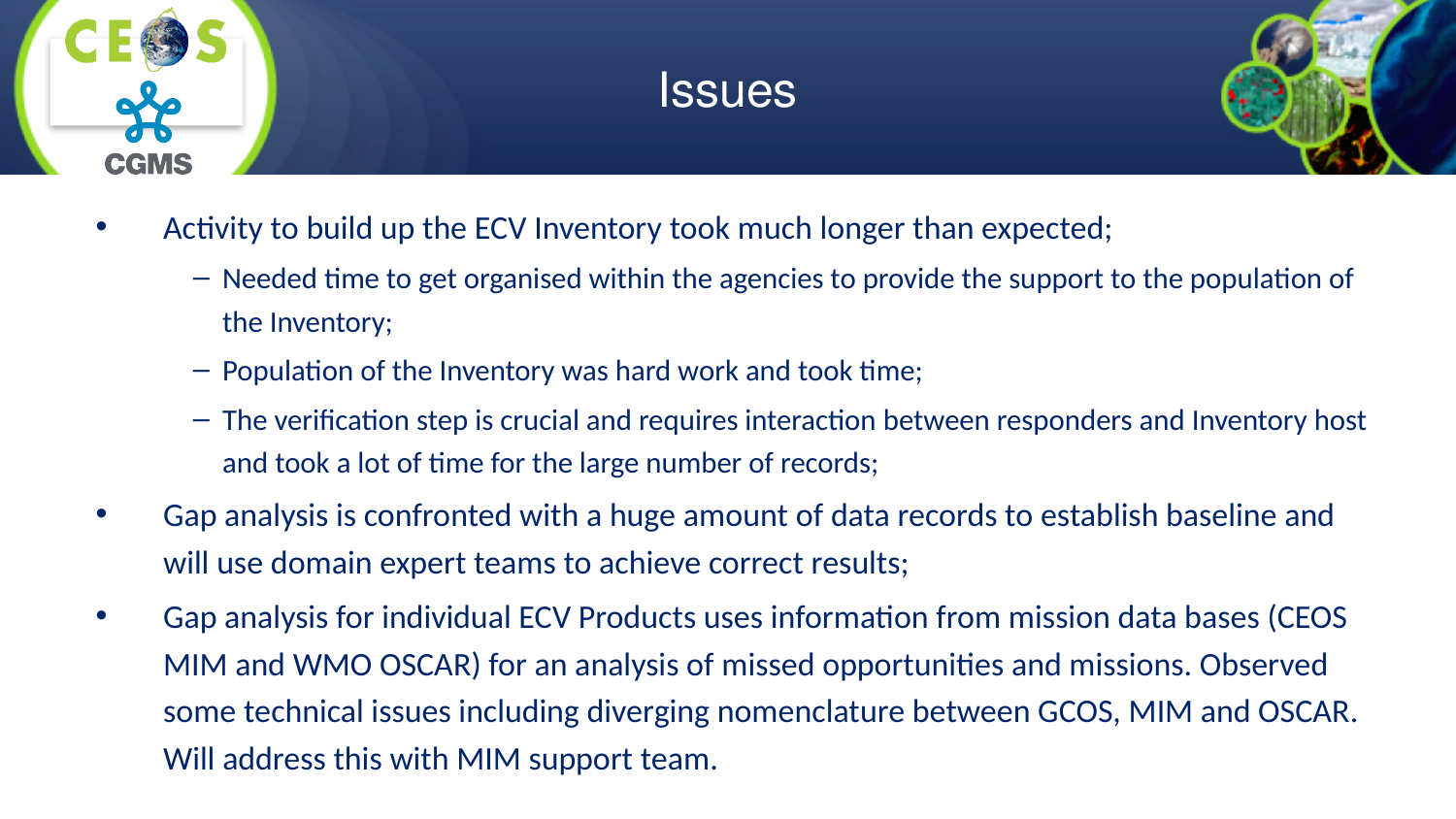

# Issues
Activity to build up the ECV Inventory took much longer than expected;
Needed time to get organised within the agencies to provide the support to the population of the Inventory;
Population of the Inventory was hard work and took time;
The verification step is crucial and requires interaction between responders and Inventory host and took a lot of time for the large number of records;
Gap analysis is confronted with a huge amount of data records to establish baseline and will use domain expert teams to achieve correct results;
Gap analysis for individual ECV Products uses information from mission data bases (CEOS MIM and WMO OSCAR) for an analysis of missed opportunities and missions. Observed some technical issues including diverging nomenclature between GCOS, MIM and OSCAR. Will address this with MIM support team.